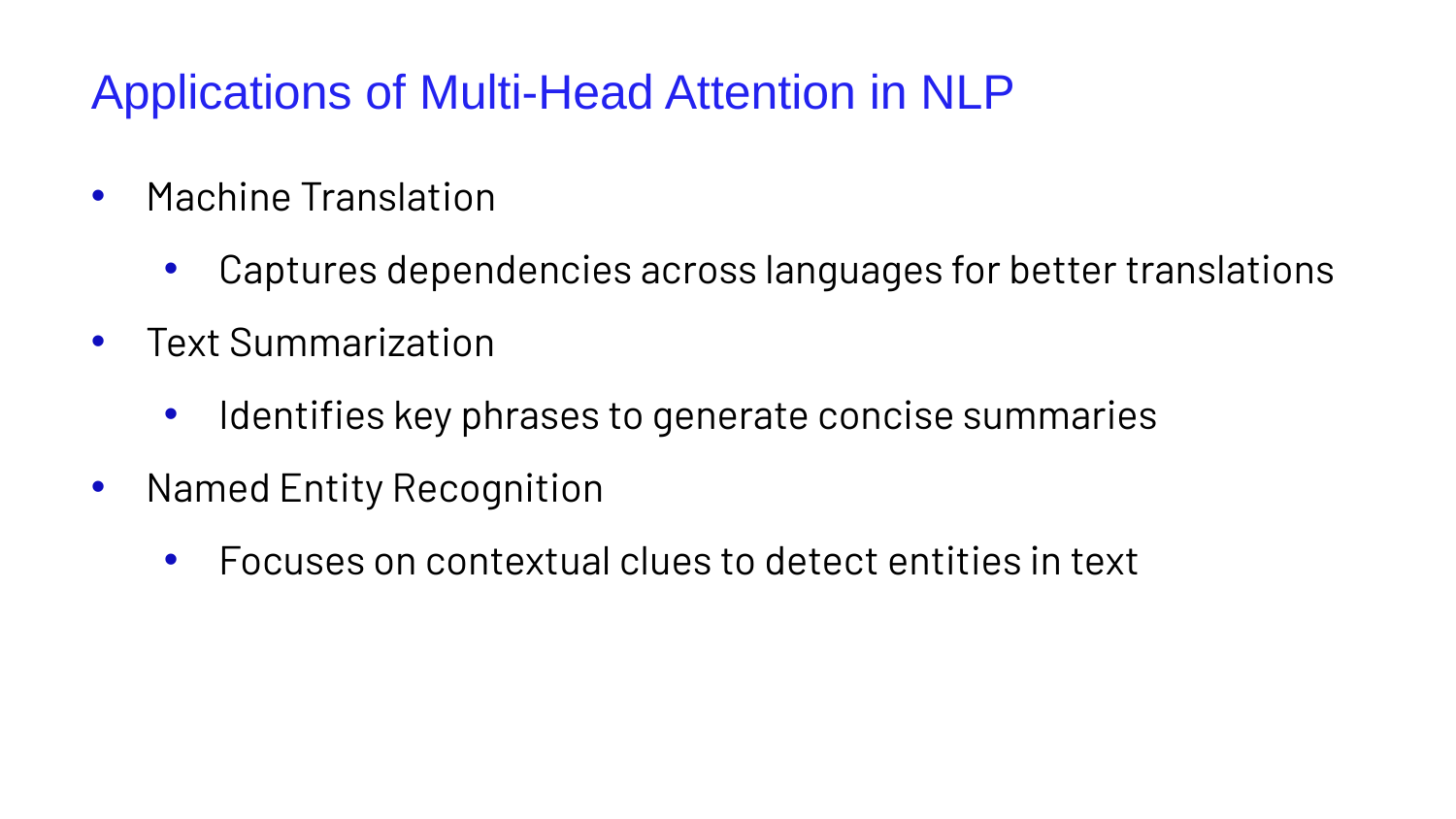

Applications of Multi-Head Attention in NLP
Machine Translation
Captures dependencies across languages for better translations
Text Summarization
Identifies key phrases to generate concise summaries
Named Entity Recognition
Focuses on contextual clues to detect entities in text